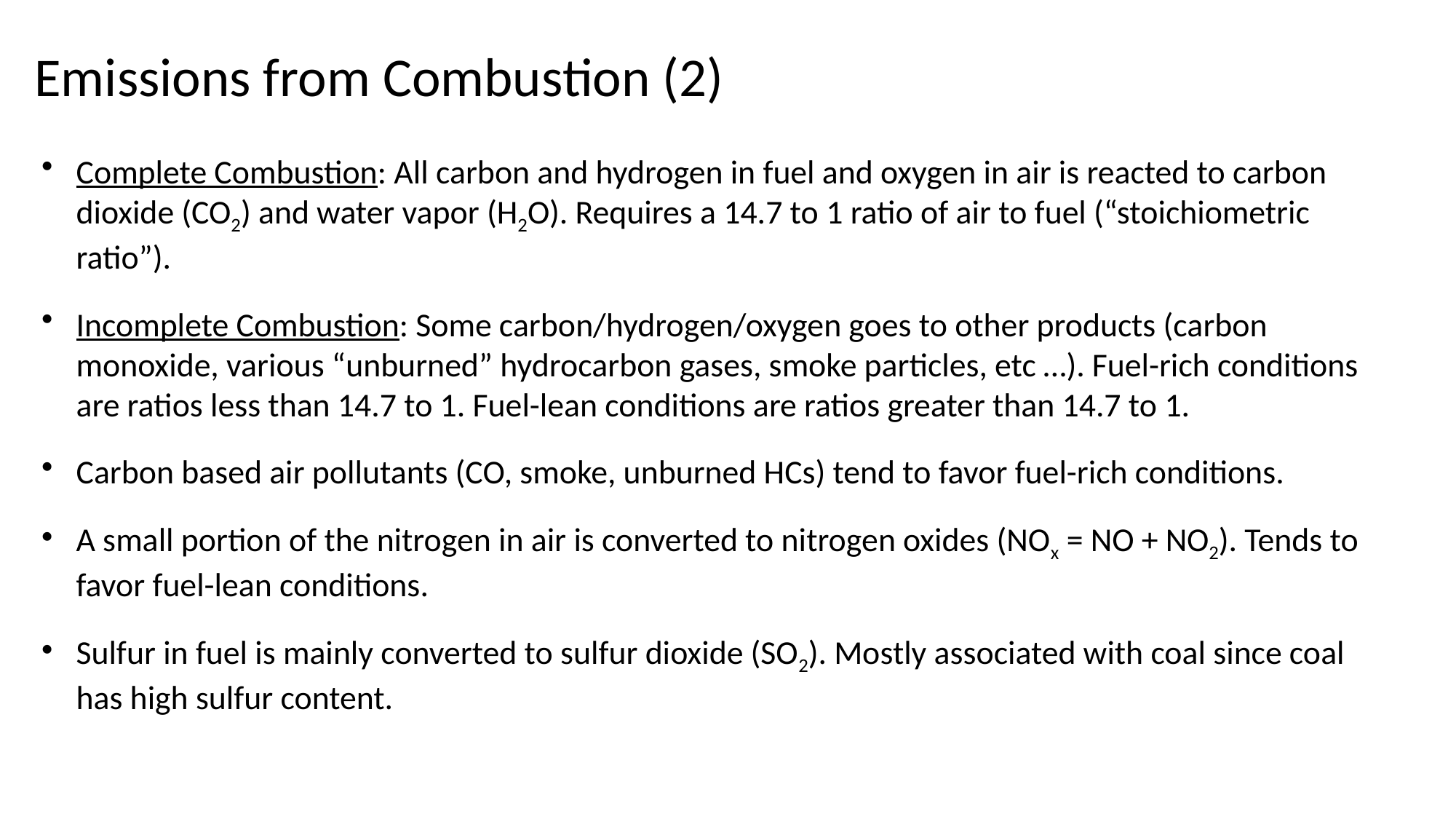

Emissions from Combustion (2)
Complete Combustion: All carbon and hydrogen in fuel and oxygen in air is reacted to carbon dioxide (CO2) and water vapor (H2O). Requires a 14.7 to 1 ratio of air to fuel (“stoichiometric ratio”).
Incomplete Combustion: Some carbon/hydrogen/oxygen goes to other products (carbon monoxide, various “unburned” hydrocarbon gases, smoke particles, etc …). Fuel-rich conditions are ratios less than 14.7 to 1. Fuel-lean conditions are ratios greater than 14.7 to 1.
Carbon based air pollutants (CO, smoke, unburned HCs) tend to favor fuel-rich conditions.
A small portion of the nitrogen in air is converted to nitrogen oxides (NOx = NO + NO2). Tends to favor fuel-lean conditions.
Sulfur in fuel is mainly converted to sulfur dioxide (SO2). Mostly associated with coal since coal has high sulfur content.